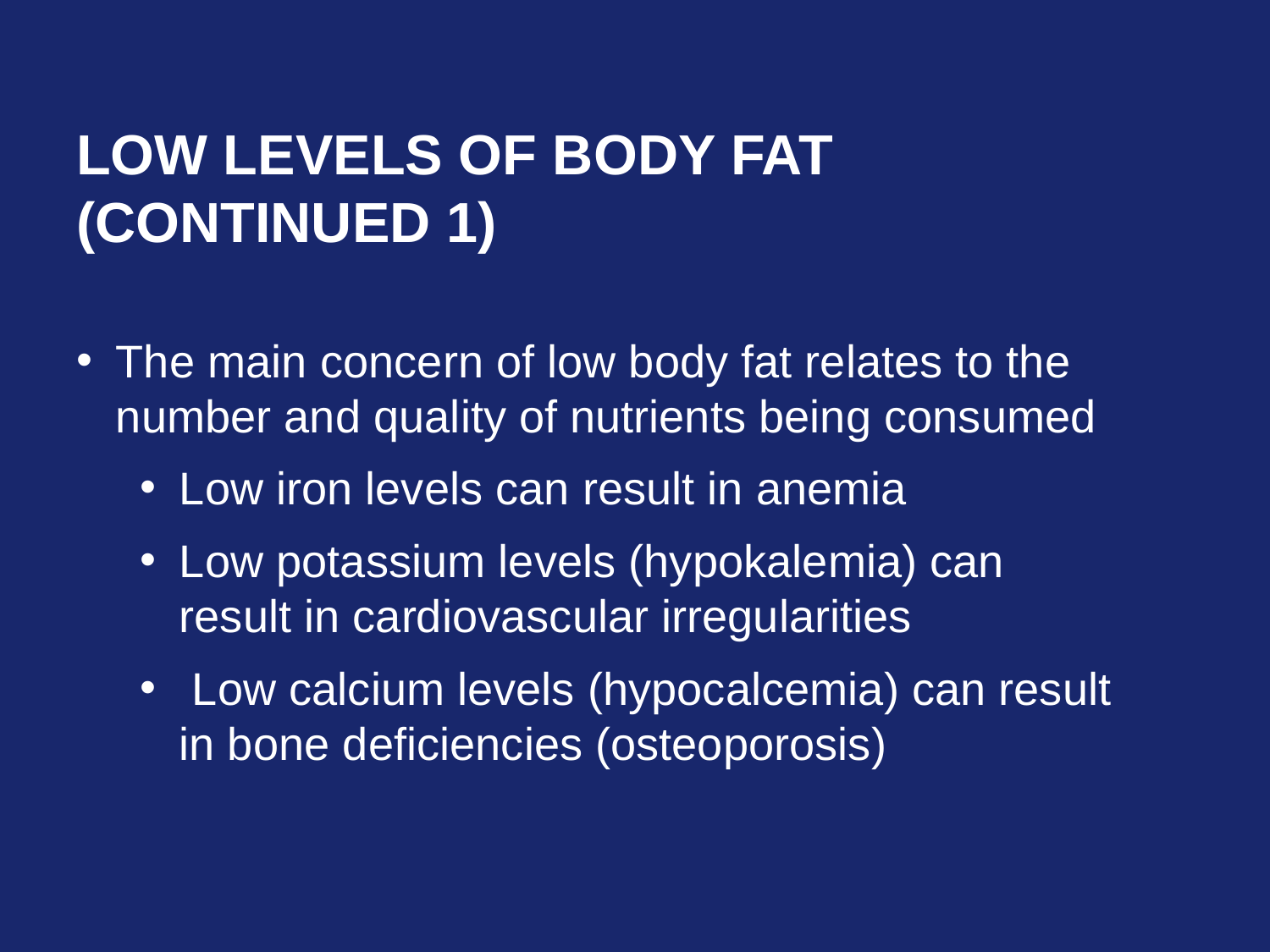

# Low Levels of Body Fat (continued 1)
The main concern of low body fat relates to the number and quality of nutrients being consumed
Low iron levels can result in anemia
Low potassium levels (hypokalemia) can result in cardiovascular irregularities
 Low calcium levels (hypocalcemia) can result in bone deficiencies (osteoporosis)